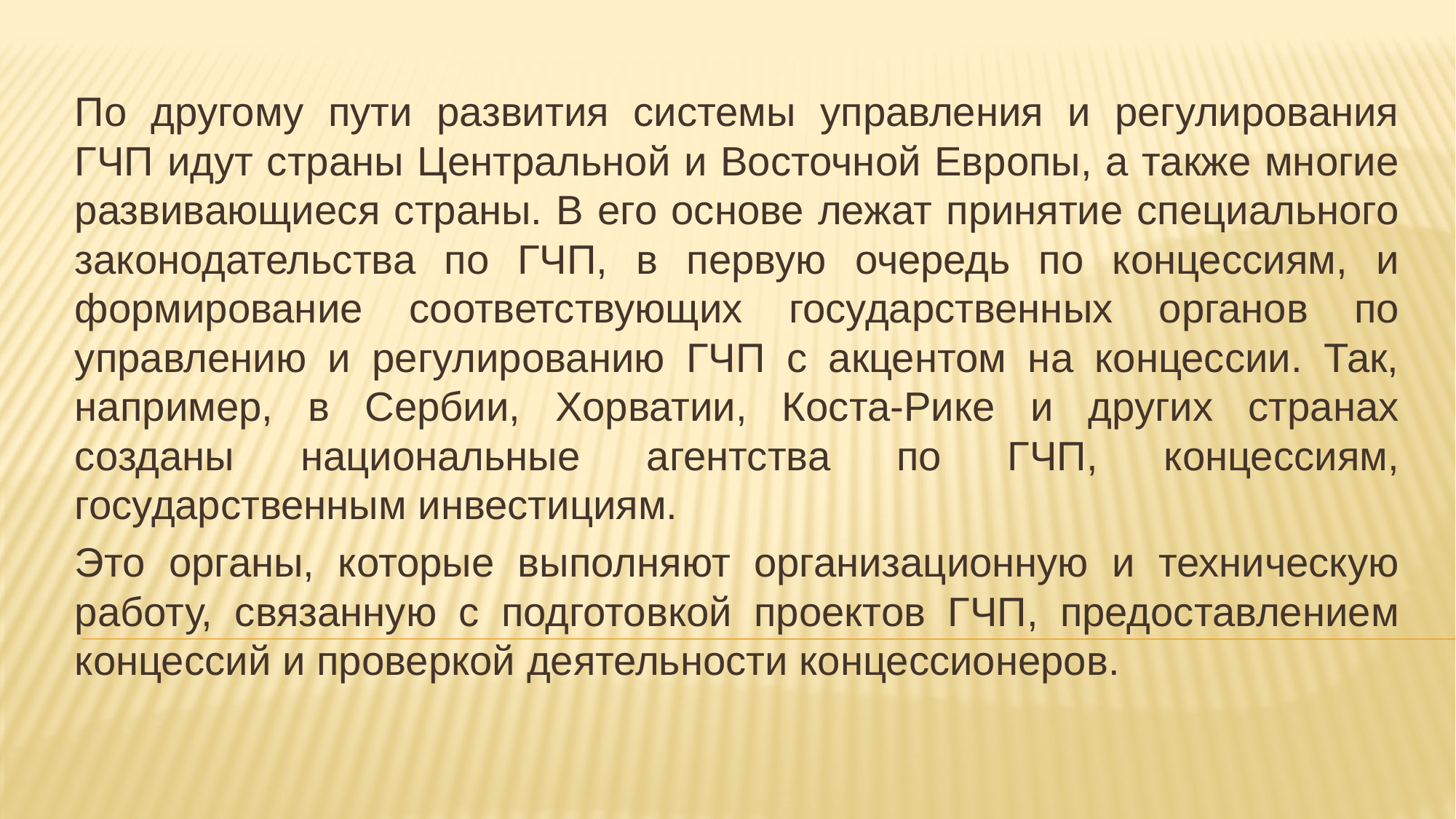

По другому пути развития системы управления и регулирования ГЧП идут страны Центральной и Восточной Европы, а также многие развивающиеся страны. В его основе лежат принятие специального законодательства по ГЧП, в первую очередь по концессиям, и формирование соответствующих государственных органов по управлению и регулированию ГЧП с акцентом на концессии. Так, например, в Сербии, Хорватии, Коста-Рике и других странах созданы национальные агентства по ГЧП, концессиям, государственным инвестициям.
Это органы, которые выполняют организационную и техническую работу, связанную с подготовкой проектов ГЧП, предоставлением концессий и проверкой деятельности концессионеров.